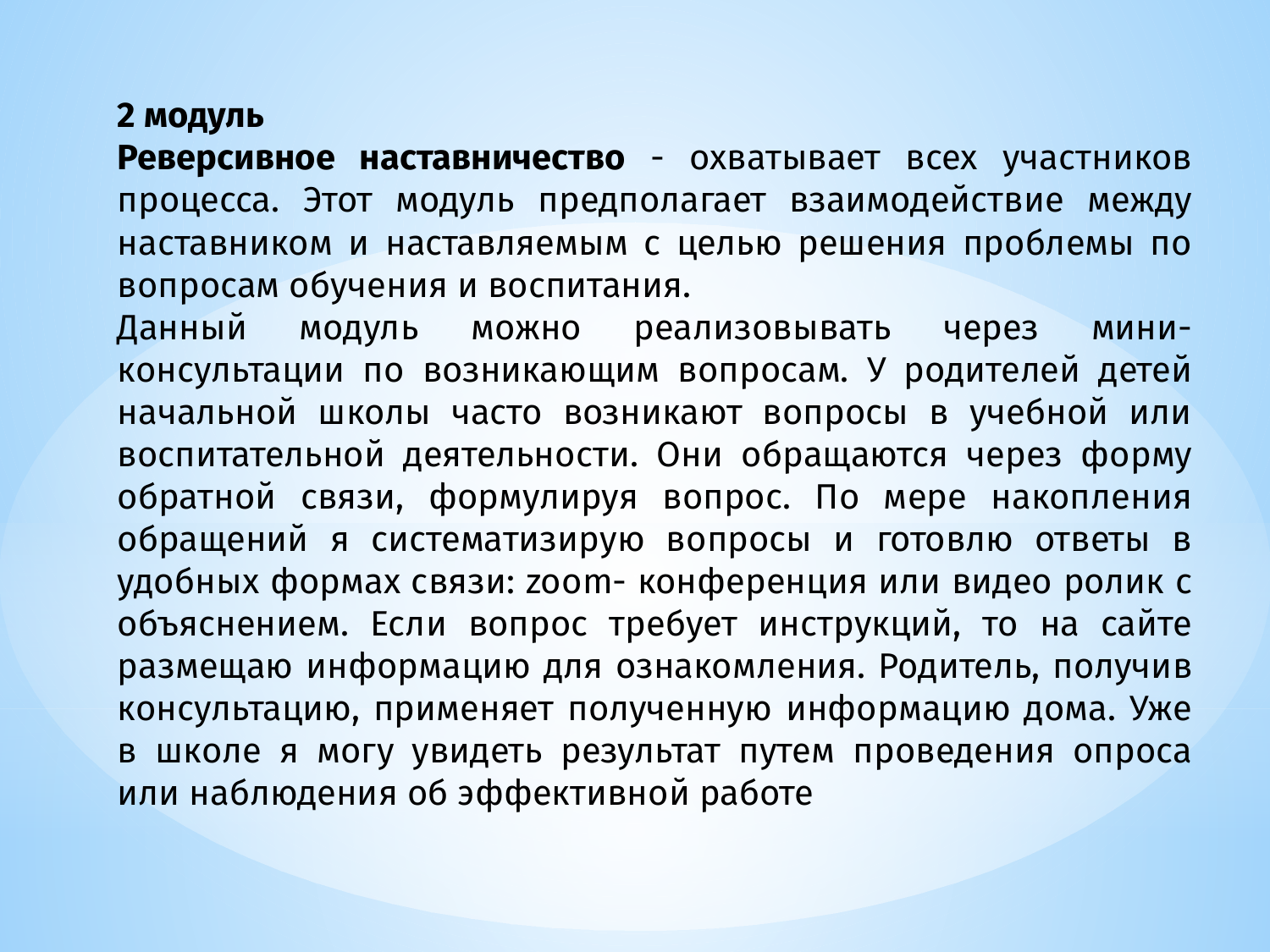

2 модуль
Реверсивное наставничество - охватывает всех участников процесса. Этот модуль предполагает взаимодействие между наставником и наставляемым с целью решения проблемы по вопросам обучения и воспитания.
Данный модуль можно реализовывать через мини-консультации по возникающим вопросам. У родителей детей начальной школы часто возникают вопросы в учебной или воспитательной деятельности. Они обращаются через форму обратной связи, формулируя вопрос. По мере накопления обращений я систематизирую вопросы и готовлю ответы в удобных формах связи: zoom- конференция или видео ролик с объяснением. Если вопрос требует инструкций, то на сайте размещаю информацию для ознакомления. Родитель, получив консультацию, применяет полученную информацию дома. Уже в школе я могу увидеть результат путем проведения опроса или наблюдения об эффективной работе